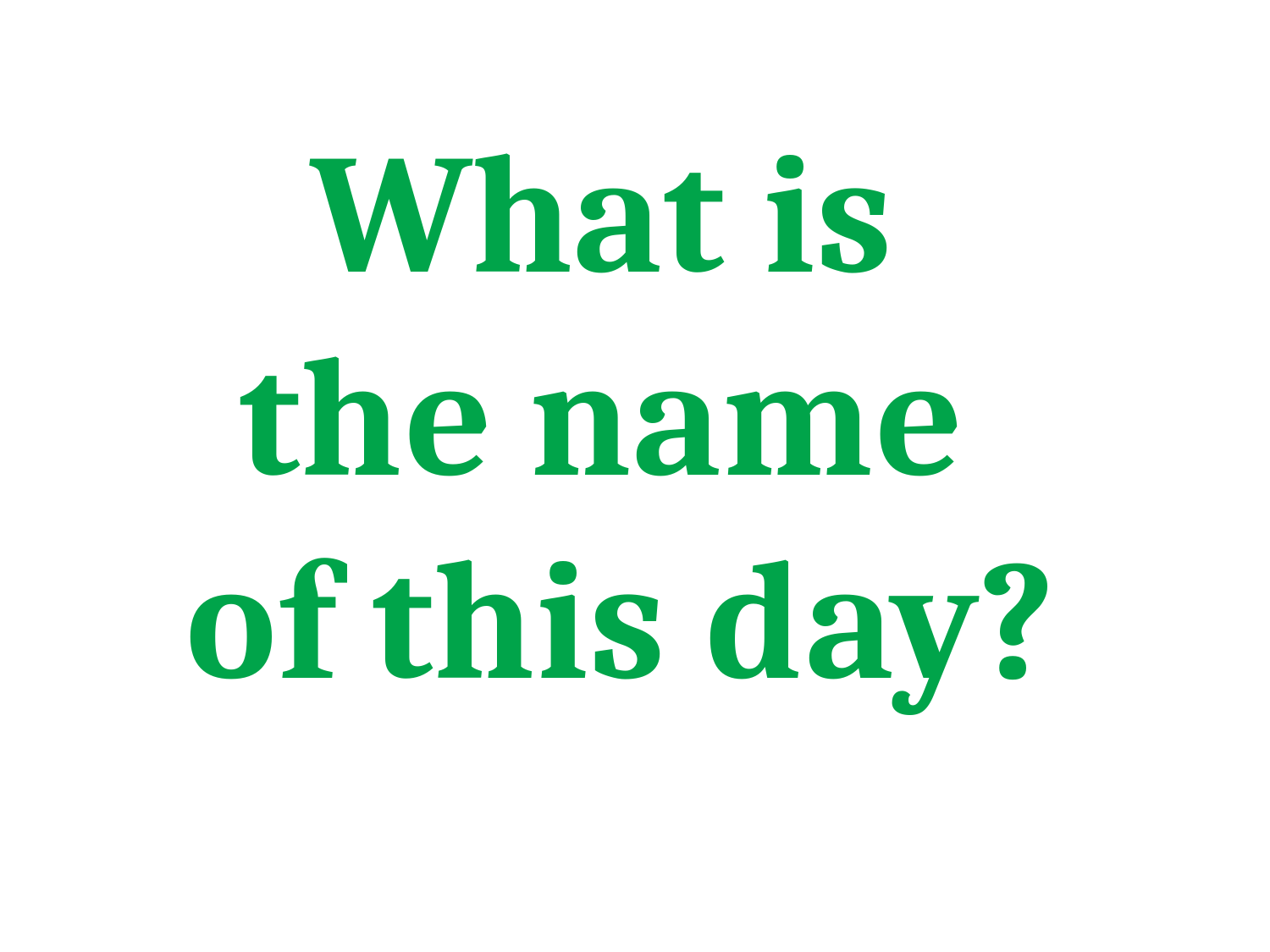

What is
the name
of this day?